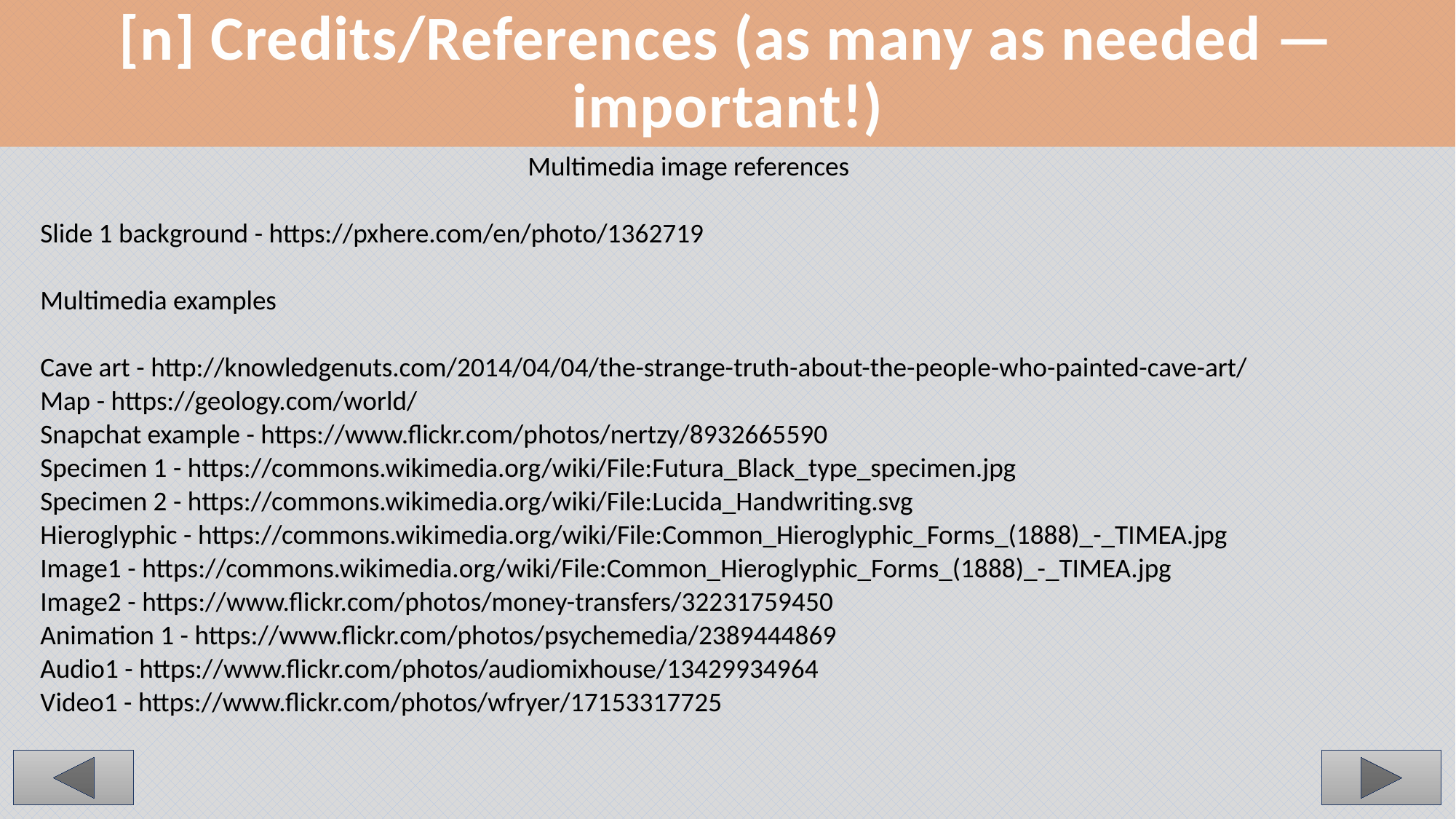

[n] Credits/References (as many as needed — important!)
Multimedia image references

Slide 1 background - https://pxhere.com/en/photo/1362719

Multimedia examples

Cave art - http://knowledgenuts.com/2014/04/04/the-strange-truth-about-the-people-who-painted-cave-art/
Map - https://geology.com/world/
Snapchat example - https://www.flickr.com/photos/nertzy/8932665590
Specimen 1 - https://commons.wikimedia.org/wiki/File:Futura_Black_type_specimen.jpg
Specimen 2 - https://commons.wikimedia.org/wiki/File:Lucida_Handwriting.svg
Hieroglyphic - https://commons.wikimedia.org/wiki/File:Common_Hieroglyphic_Forms_(1888)_-_TIMEA.jpg
Image1 - https://commons.wikimedia.org/wiki/File:Common_Hieroglyphic_Forms_(1888)_-_TIMEA.jpg
Image2 - https://www.flickr.com/photos/money-transfers/32231759450
Animation 1 - https://www.flickr.com/photos/psychemedia/2389444869
Audio1 - https://www.flickr.com/photos/audiomixhouse/13429934964
Video1 - https://www.flickr.com/photos/wfryer/17153317725